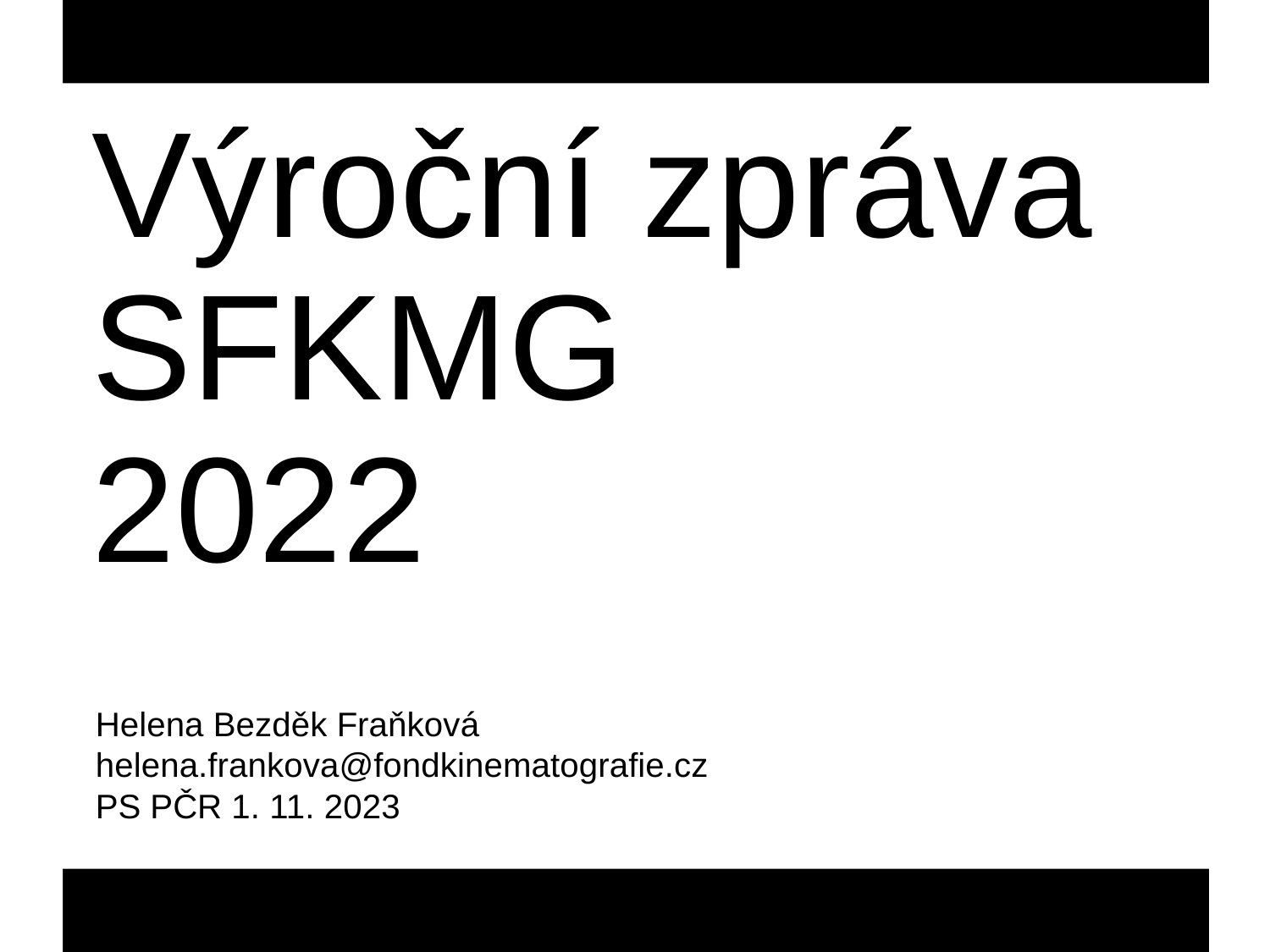

# Výroční zpráva SFKMG 2022
Helena Bezděk Fraňková
helena.frankova@fondkinematografie.cz
PS PČR 1. 11. 2023
2